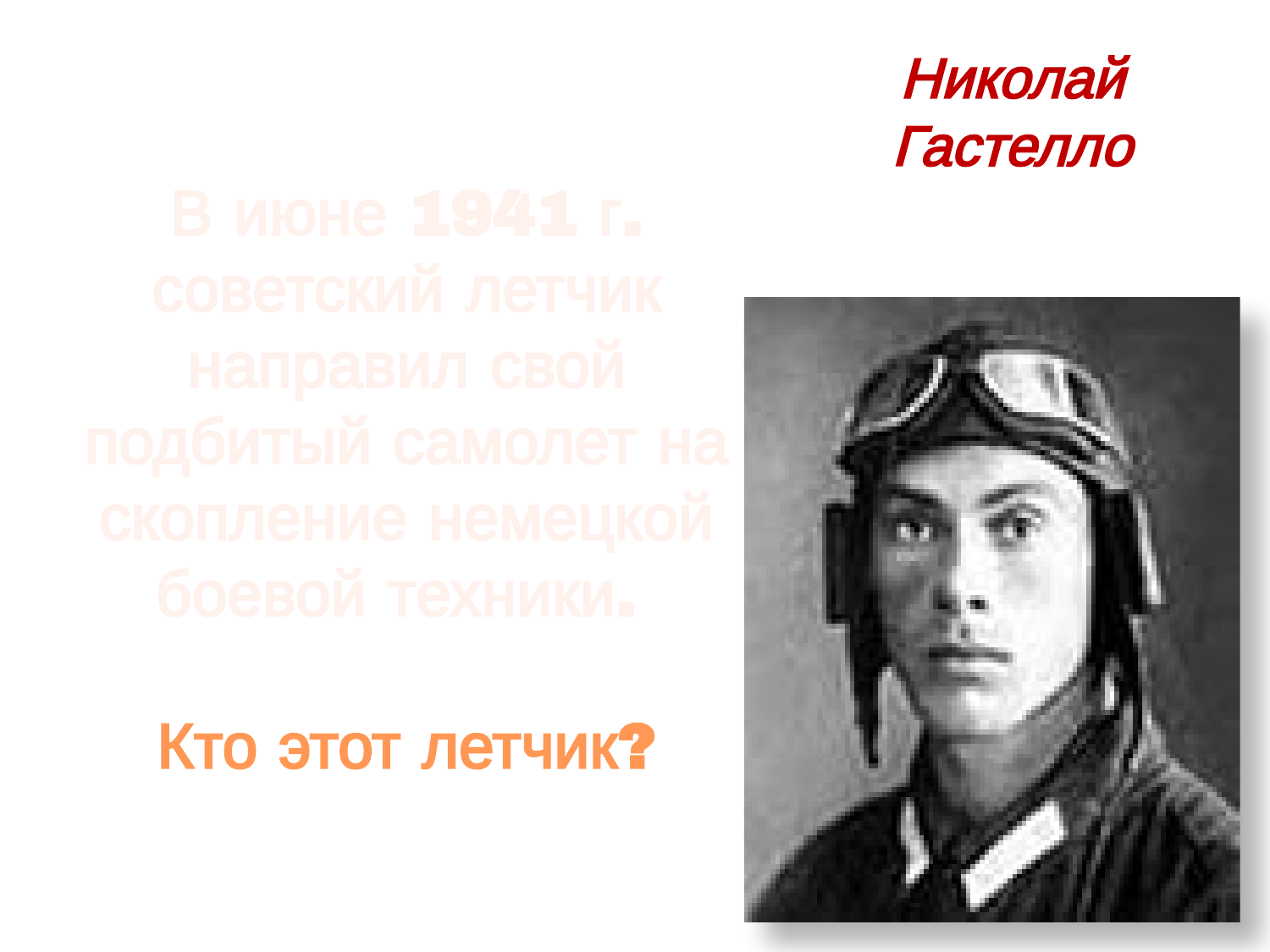

Николай Гастелло
В июне 1941 г. советский летчик направил свой подбитый самолет на скопление немецкой боевой техники.

Кто этот летчик?